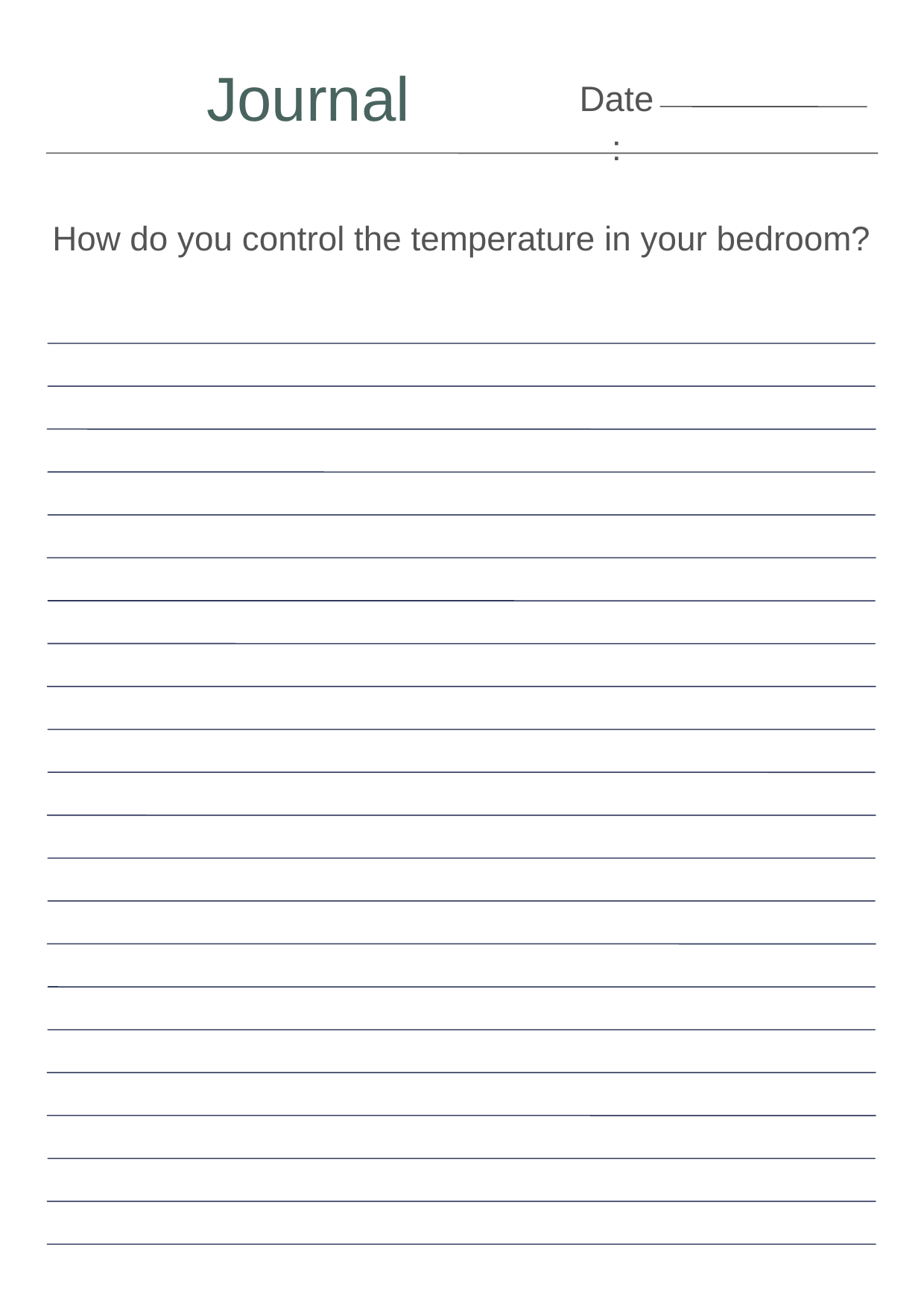

Journal
Date:

How do you control the temperature in your bedroom?